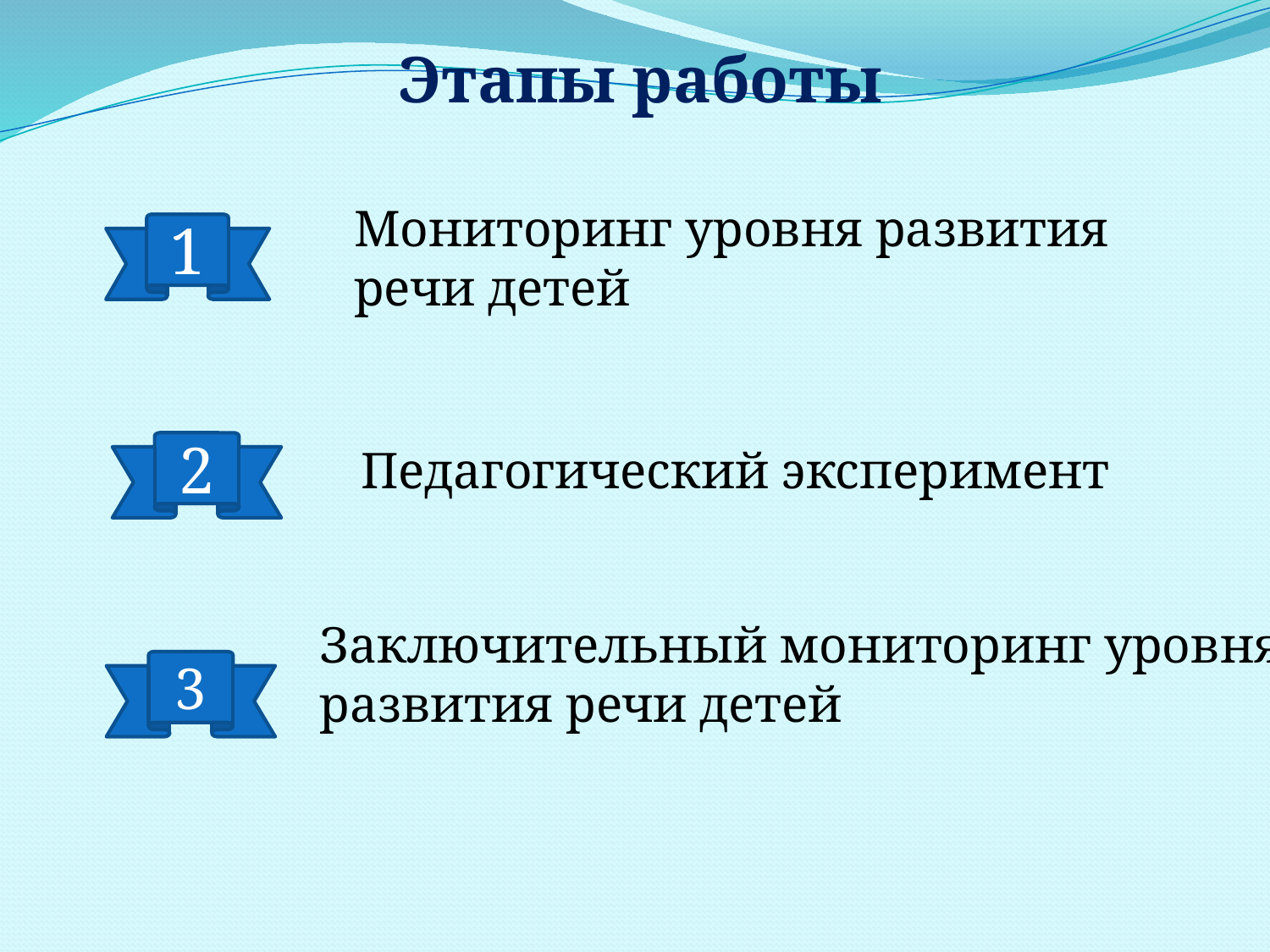

Этапы работы
Мониторинг уровня развития
речи детей
1
2
Педагогический эксперимент
Заключительный мониторинг уровня
развития речи детей
3